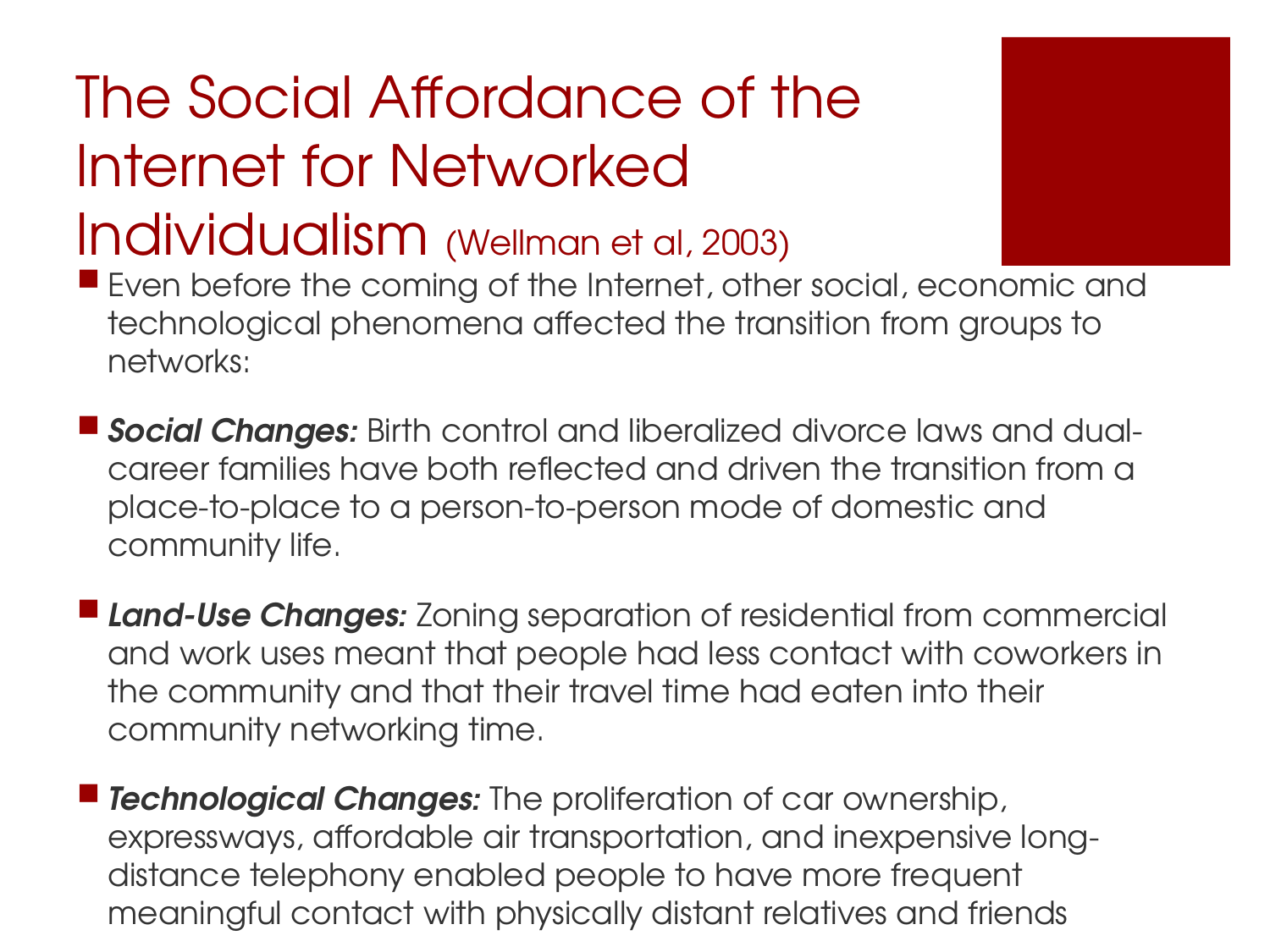

The Social Affordance of the Internet for Networked Individualism (Wellman et al, 2003)
Even before the coming of the Internet, other social, economic and technological phenomena affected the transition from groups to networks:
Social Changes: Birth control and liberalized divorce laws and dual-career families have both reflected and driven the transition from a place-to-place to a person-to-person mode of domestic and community life.
Land-Use Changes: Zoning separation of residential from commercial and work uses meant that people had less contact with coworkers in the community and that their travel time had eaten into their community networking time.
Technological Changes: The proliferation of car ownership, expressways, affordable air transportation, and inexpensive long-distance telephony enabled people to have more frequent meaningful contact with physically distant relatives and friends